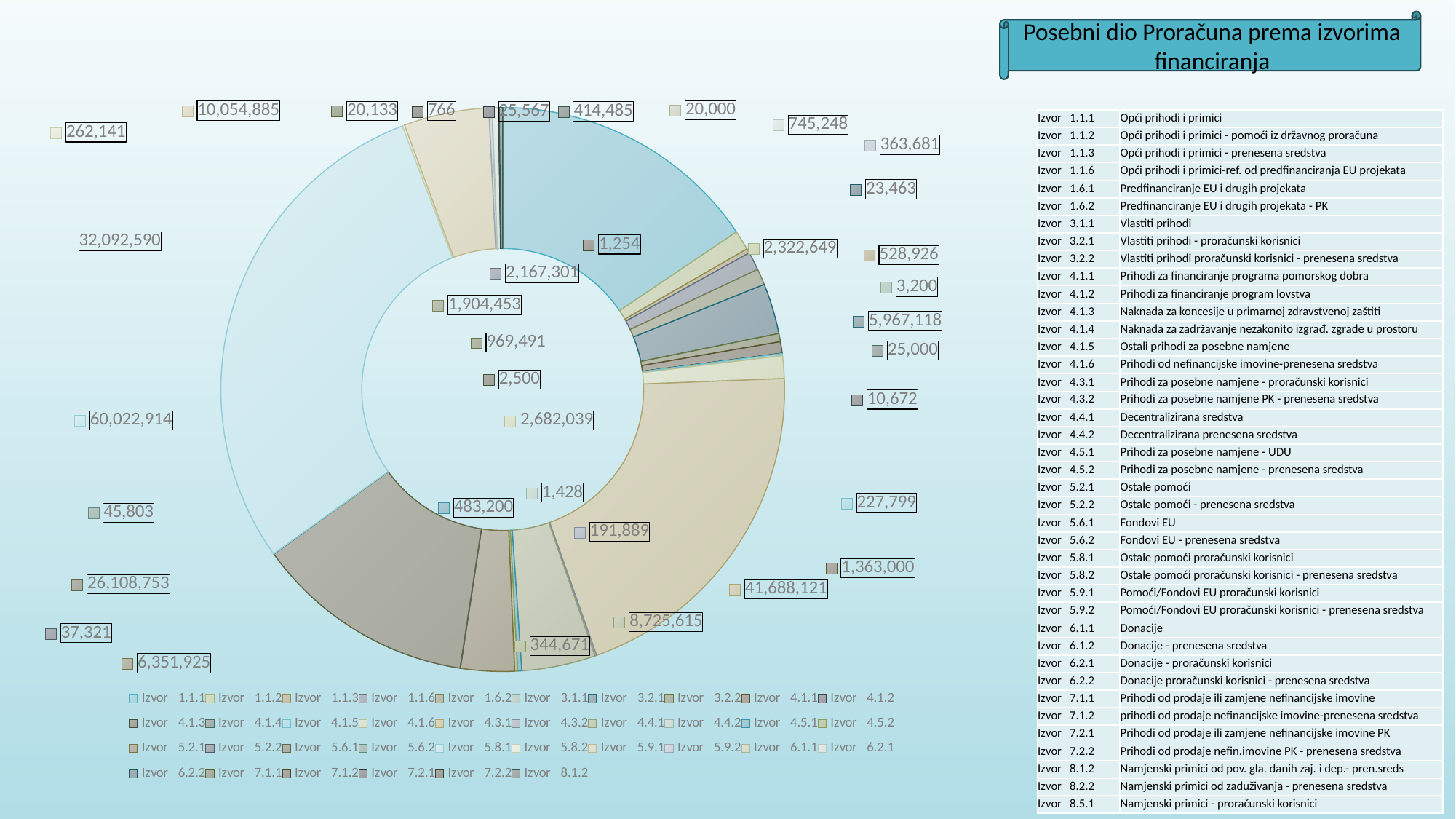

Posebni dio Proračuna prema izvorima financiranja

### Chart

| Category | Series 1 |
|---|---|
| Izvor   1.1.1 | 32092589.52 |
| Izvor   1.1.2 | 2322649.0 |
| Izvor   1.1.3 | 528925.83 |
| Izvor   1.1.6 | 2167301.0 |
| Izvor   1.6.2 | 1904453.0 |
| Izvor   3.1.1 | 3200.0 |
| Izvor   3.2.1 | 5967118.08 |
| Izvor   3.2.2 | 969490.59 |
| Izvor   4.1.1 | 1363000.0 |
| Izvor   4.1.2 | 10672.0 |
| Izvor   4.1.3 | 2500.0 |
| Izvor   4.1.4 | 25000.0 |
| Izvor   4.1.5 | 227799.0 |
| Izvor   4.1.6 | 2682039.12 |
| Izvor   4.3.1 | 41688121.06 |
| Izvor   4.3.2 | 191889.23 |
| Izvor   4.4.1 | 8725615.0 |
| Izvor   4.4.2 | 1427.75 |
| Izvor   4.5.1 | 483200.0 |
| Izvor   4.5.2 | 344671.0 |
| Izvor   5.2.1 | 6351925.0 |
| Izvor   5.2.2 | 37320.96 |
| Izvor   5.6.1 | 26108752.64 |
| Izvor   5.6.2 | 45803.36 |
| Izvor   5.8.1 | 60022914.0 |
| Izvor   5.8.2 | 262140.94 |
| Izvor   5.9.1 | 10054885.0 |
| Izvor   5.9.2 | 363681.33 |
| Izvor   6.1.1 | 20000.0 |
| Izvor   6.2.1 | 745248.0 |
| Izvor   6.2.2 | 23462.63 |
| Izvor   7.1.1 | 20133.0 |
| Izvor   7.1.2 | 1253.69 |
| Izvor   7.2.1 | 25567.0 |
| Izvor   7.2.2 | 766.0 |
| Izvor   8.1.2 | 414485.27 |
| Izvor 1.1.1 | Opći prihodi i primici |
| --- | --- |
| Izvor 1.1.2 | Opći prihodi i primici - pomoći iz državnog proračuna |
| Izvor 1.1.3 | Opći prihodi i primici - prenesena sredstva |
| Izvor 1.1.6 | Opći prihodi i primici-ref. od predfinanciranja EU projekata |
| Izvor 1.6.1 | Predfinanciranje EU i drugih projekata |
| Izvor 1.6.2 | Predfinanciranje EU i drugih projekata - PK |
| Izvor 3.1.1 | Vlastiti prihodi |
| Izvor 3.2.1 | Vlastiti prihodi - proračunski korisnici |
| Izvor 3.2.2 | Vlastiti prihodi proračunski korisnici - prenesena sredstva |
| Izvor 4.1.1 | Prihodi za financiranje programa pomorskog dobra |
| Izvor 4.1.2 | Prihodi za financiranje program lovstva |
| Izvor 4.1.3 | Naknada za koncesije u primarnoj zdravstvenoj zaštiti |
| Izvor 4.1.4 | Naknada za zadržavanje nezakonito izgrađ. zgrade u prostoru |
| Izvor 4.1.5 | Ostali prihodi za posebne namjene |
| Izvor 4.1.6 | Prihodi od nefinancijske imovine-prenesena sredstva |
| Izvor 4.3.1 | Prihodi za posebne namjene - proračunski korisnici |
| Izvor 4.3.2 | Prihodi za posebne namjene PK - prenesena sredstva |
| Izvor 4.4.1 | Decentralizirana sredstva |
| Izvor 4.4.2 | Decentralizirana prenesena sredstva |
| Izvor 4.5.1 | Prihodi za posebne namjene - UDU |
| Izvor 4.5.2 | Prihodi za posebne namjene - prenesena sredstva |
| Izvor 5.2.1 | Ostale pomoći |
| Izvor 5.2.2 | Ostale pomoći - prenesena sredstva |
| Izvor 5.6.1 | Fondovi EU |
| Izvor 5.6.2 | Fondovi EU - prenesena sredstva |
| Izvor 5.8.1 | Ostale pomoći proračunski korisnici |
| Izvor 5.8.2 | Ostale pomoći proračunski korisnici - prenesena sredstva |
| Izvor 5.9.1 | Pomoći/Fondovi EU proračunski korisnici |
| Izvor 5.9.2 | Pomoći/Fondovi EU proračunski korisnici - prenesena sredstva |
| Izvor 6.1.1 | Donacije |
| Izvor 6.1.2 | Donacije - prenesena sredstva |
| Izvor 6.2.1 | Donacije - proračunski korisnici |
| Izvor 6.2.2 | Donacije proračunski korisnici - prenesena sredstva |
| Izvor 7.1.1 | Prihodi od prodaje ili zamjene nefinancijske imovine |
| Izvor 7.1.2 | prihodi od prodaje nefinancijske imovine-prenesena sredstva |
| Izvor 7.2.1 | Prihodi od prodaje ili zamjene nefinancijske imovine PK |
| Izvor 7.2.2 | Prihodi od prodaje nefin.imovine PK - prenesena sredstva |
| Izvor 8.1.2 | Namjenski primici od pov. gla. danih zaj. i dep.- pren.sreds |
| Izvor 8.2.2 | Namjenski primici od zaduživanja - prenesena sredstva |
| Izvor 8.5.1 | Namjenski primici - proračunski korisnici |